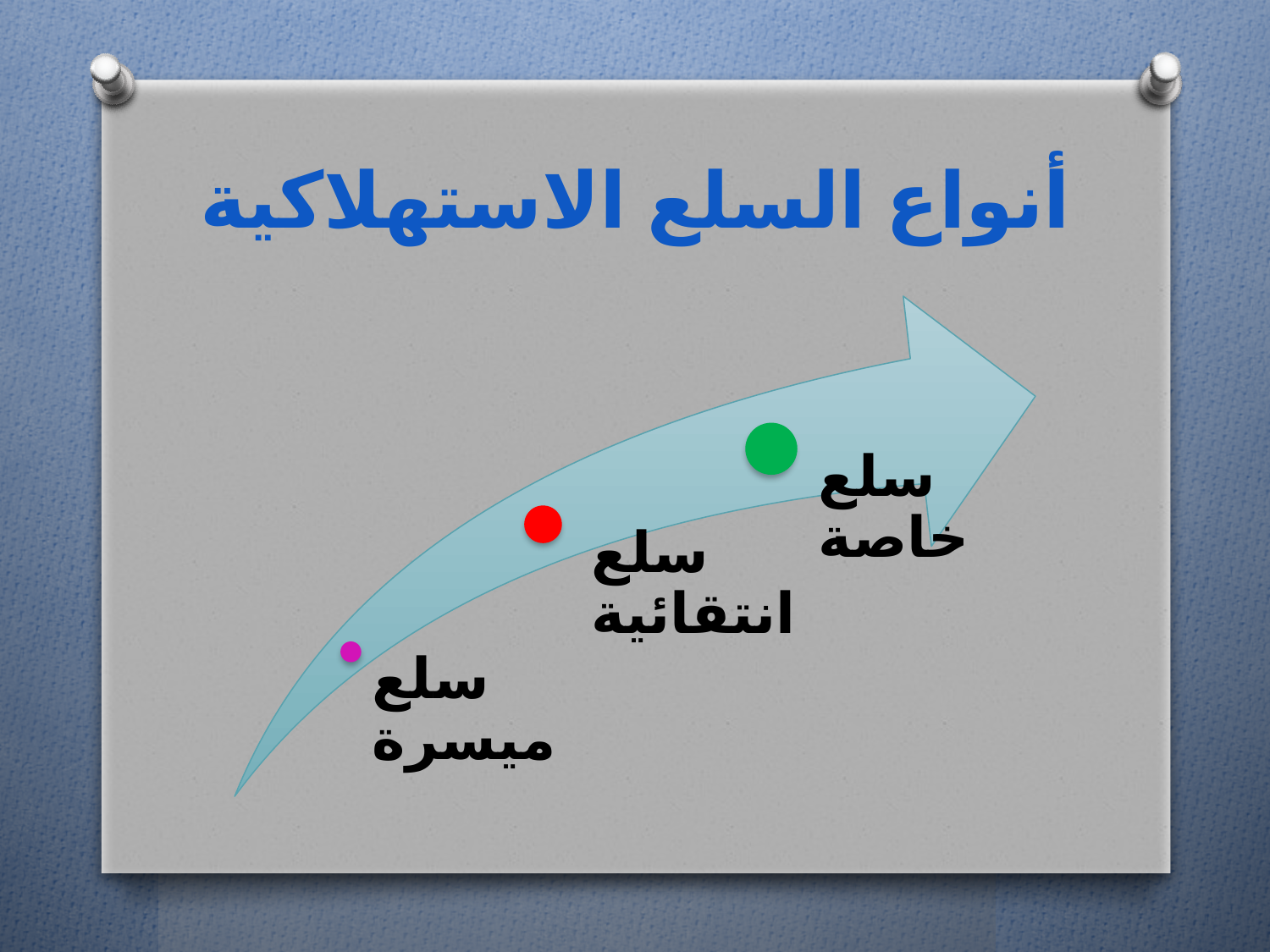

# أنواع السلع الاستهلاكية
سلع ميسرة
سلع انتقائية
سلع خاصة